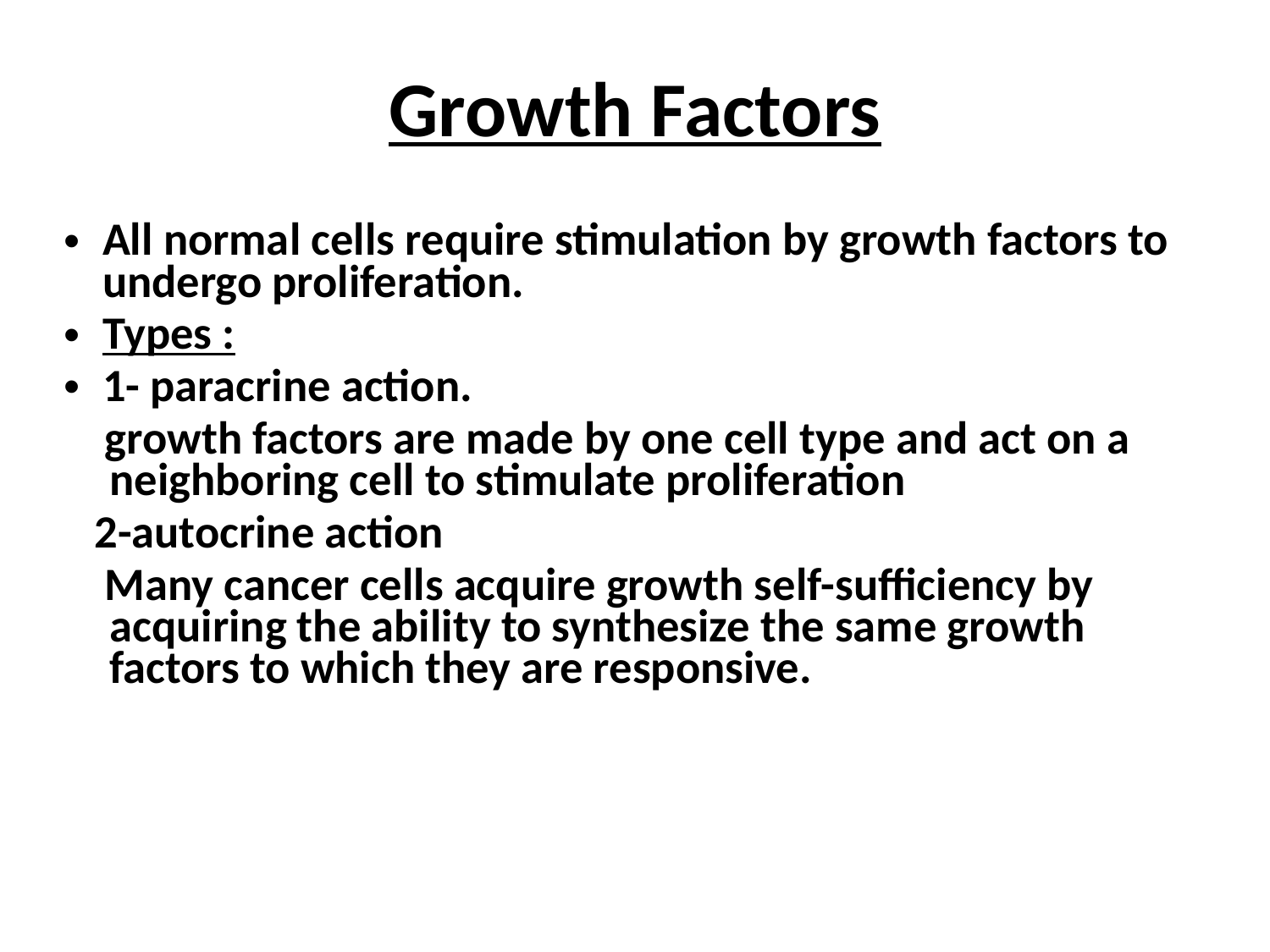

Growth Factors
All normal cells require stimulation by growth factors to undergo proliferation.
Types :
1- paracrine action.
    growth factors are made by one cell type and act on a neighboring cell to stimulate proliferation
   2-autocrine action
    Many cancer cells acquire growth self-sufficiency by acquiring the ability to synthesize the same growth factors to which they are responsive.